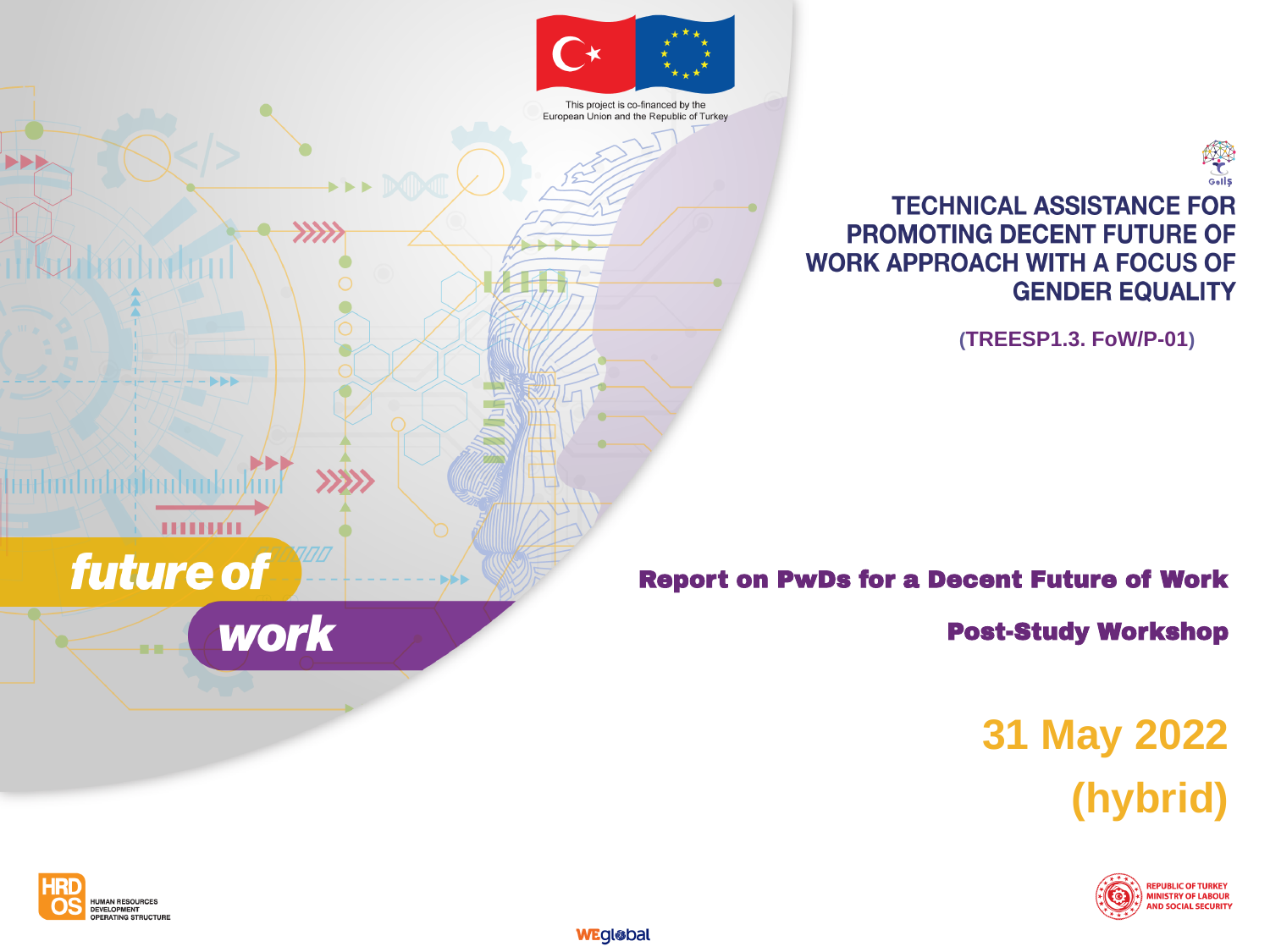

(TREESP1.3. FoW/P-01)
# Report on PwDs for a Decent Future of Work Post-Study Workshop
31 May 2022
(hybrid)